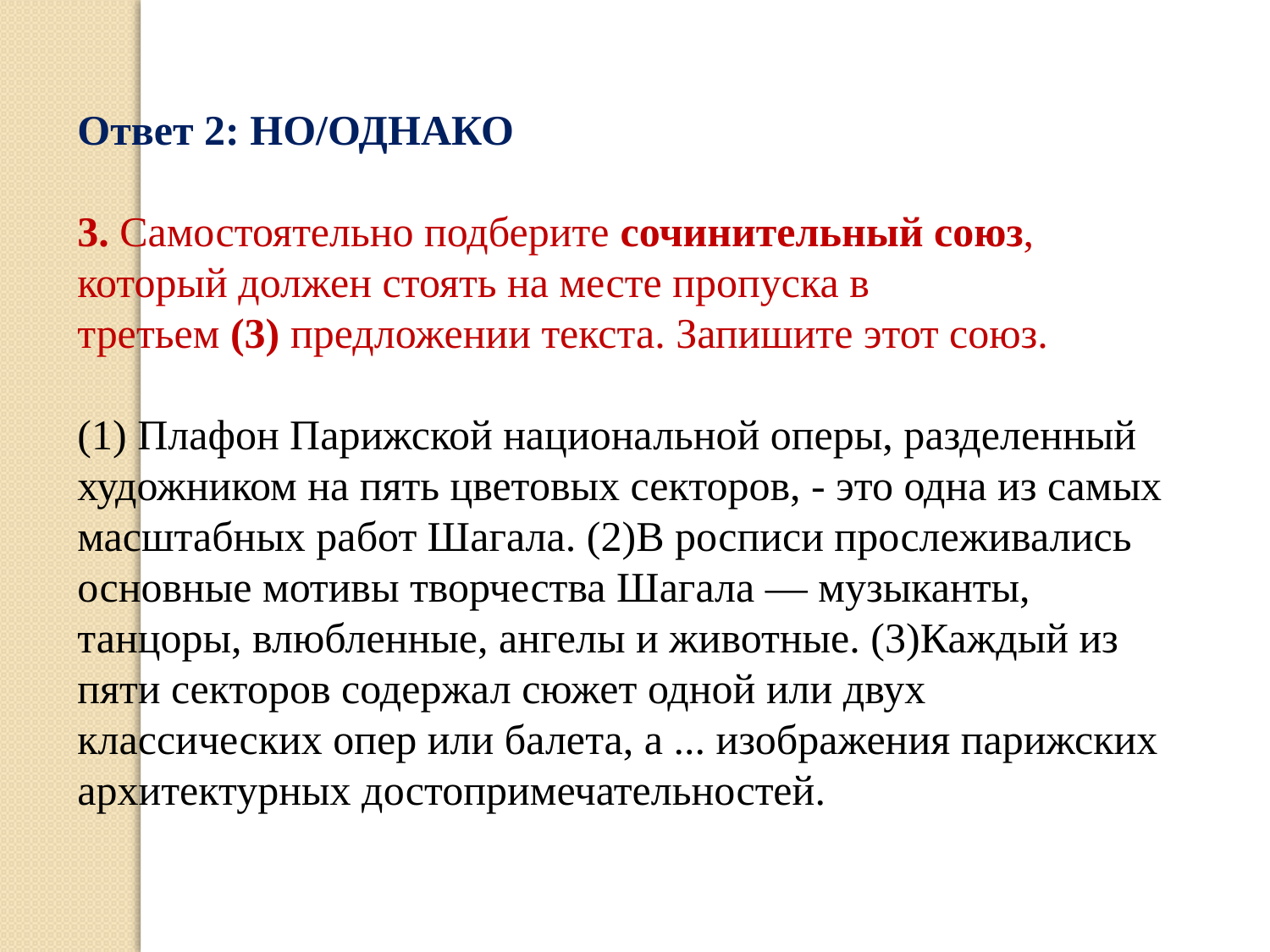

Ответ 2: НО/ОДНАКО

3. Самостоятельно подберите сочинительный союз, который должен стоять на месте пропуска в третьем (3) предложении текста. Запишите этот союз.
(1) Плафон Парижской национальной оперы, разделенный художником на пять цветовых секторов, - это одна из самых масштабных работ Шагала. (2)В росписи прослеживались основные мотивы творчества Шагала — музыканты, танцоры, влюбленные, ангелы и животные. (3)Каждый из пяти секторов содержал сюжет одной или двух классических опер или балета, а ... изображения парижских архитектурных достопримечательностей.